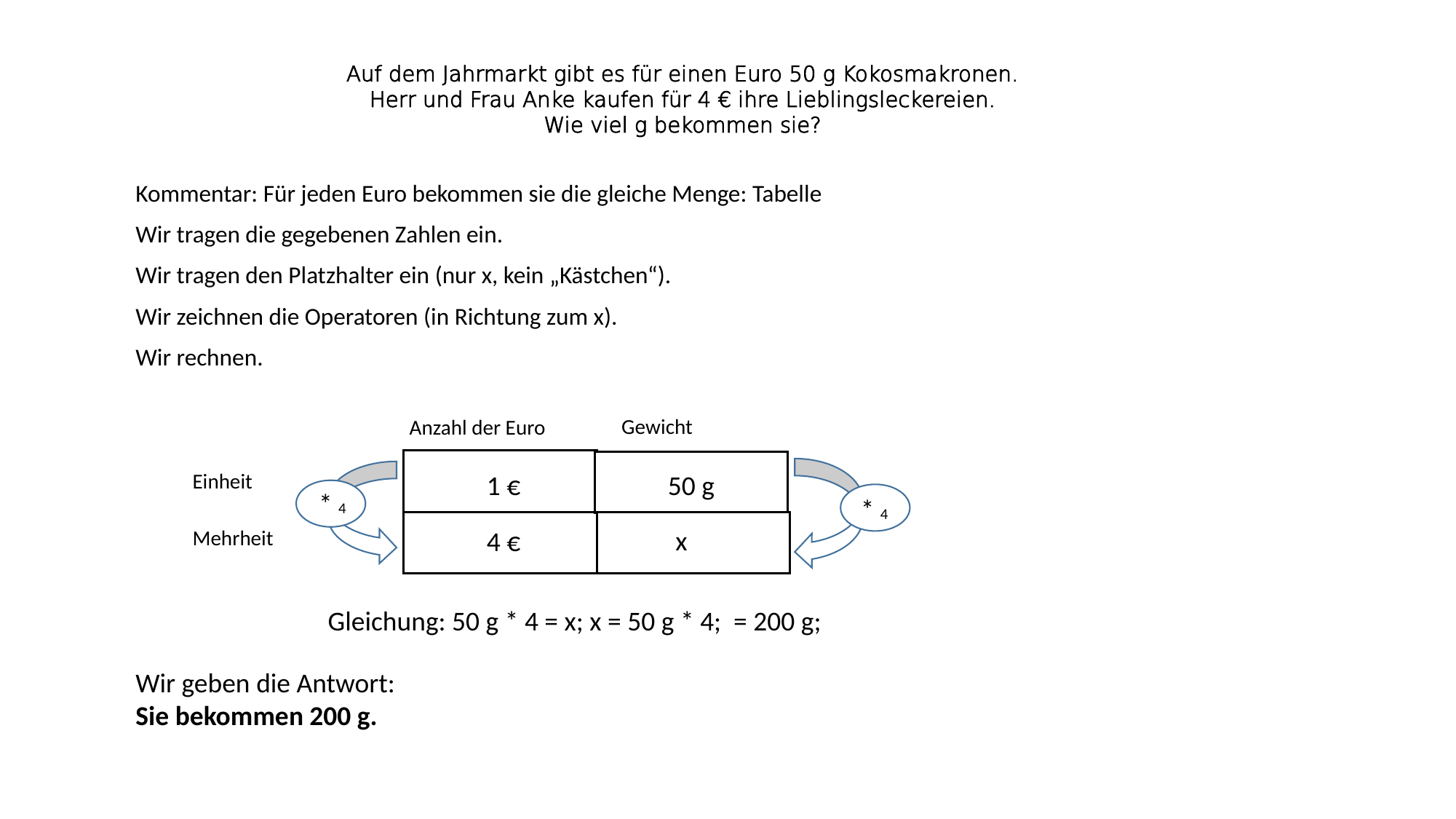

# Auf dem Jahrmarkt gibt es für einen Euro 50 g Kokosmakronen. Herr und Frau Anke kaufen für 4 € ihre Lieblingsleckereien. Wie viel g bekommen sie?
Kommentar: Für jeden Euro bekommen sie die gleiche Menge: Tabelle
Wir tragen die gegebenen Zahlen ein.
Wir tragen den Platzhalter ein (nur x, kein „Kästchen“).

Wir zeichnen die Operatoren (in Richtung zum x).
Wir rechnen.
Gewicht
Anzahl der Euro

Einheit
1 €
50 g

* 4

 * 4

x
Mehrheit
4 €
Gleichung: 50 g * 4 = x; x = 50 g * 4;  = 200 g;
Wir geben die Antwort:
Sie bekommen 200 g.